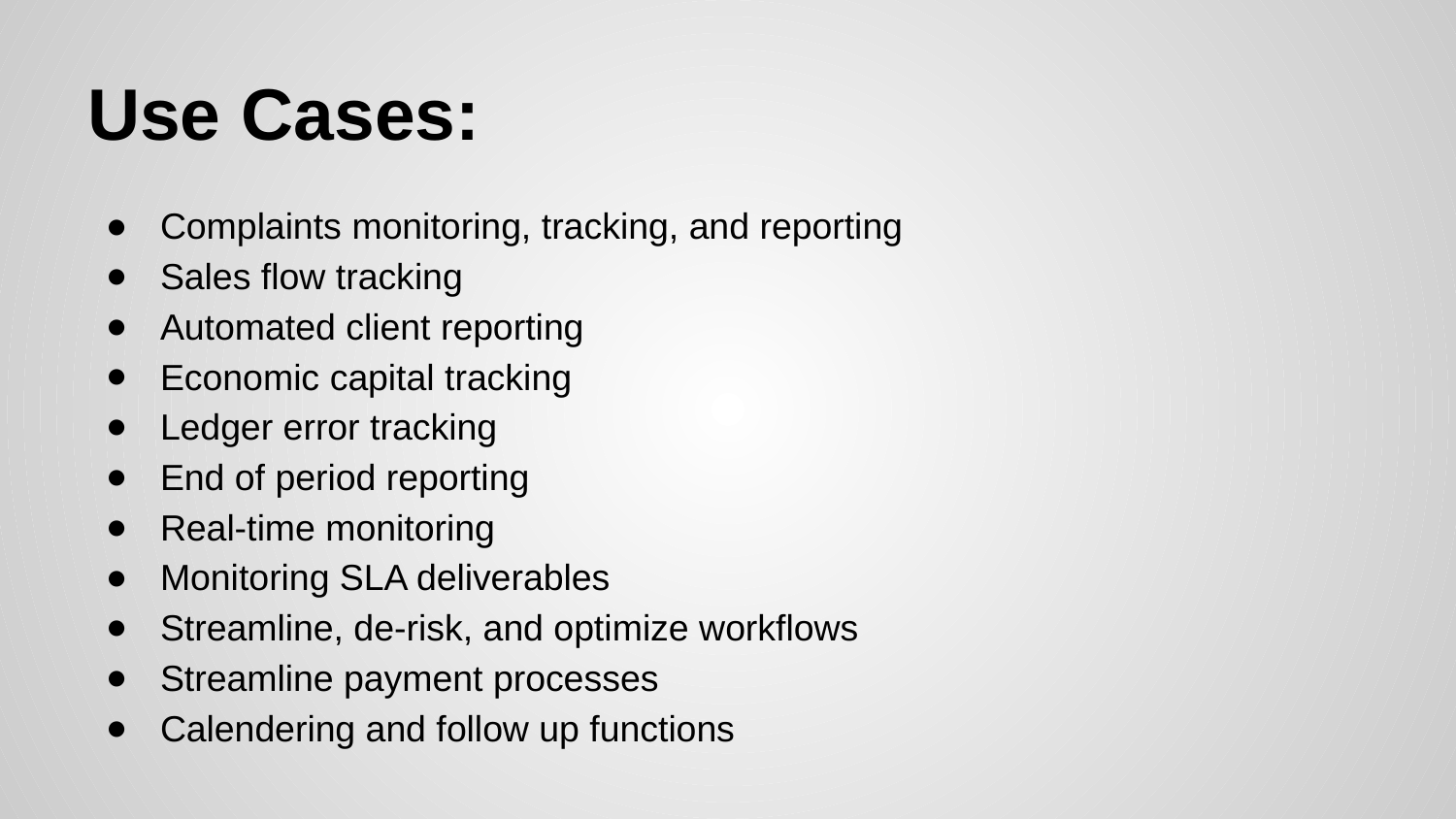

# Use Cases:
Complaints monitoring, tracking, and reporting
Sales flow tracking
Automated client reporting
Economic capital tracking
Ledger error tracking
End of period reporting
Real-time monitoring
Monitoring SLA deliverables
Streamline, de-risk, and optimize workflows
Streamline payment processes
Calendering and follow up functions